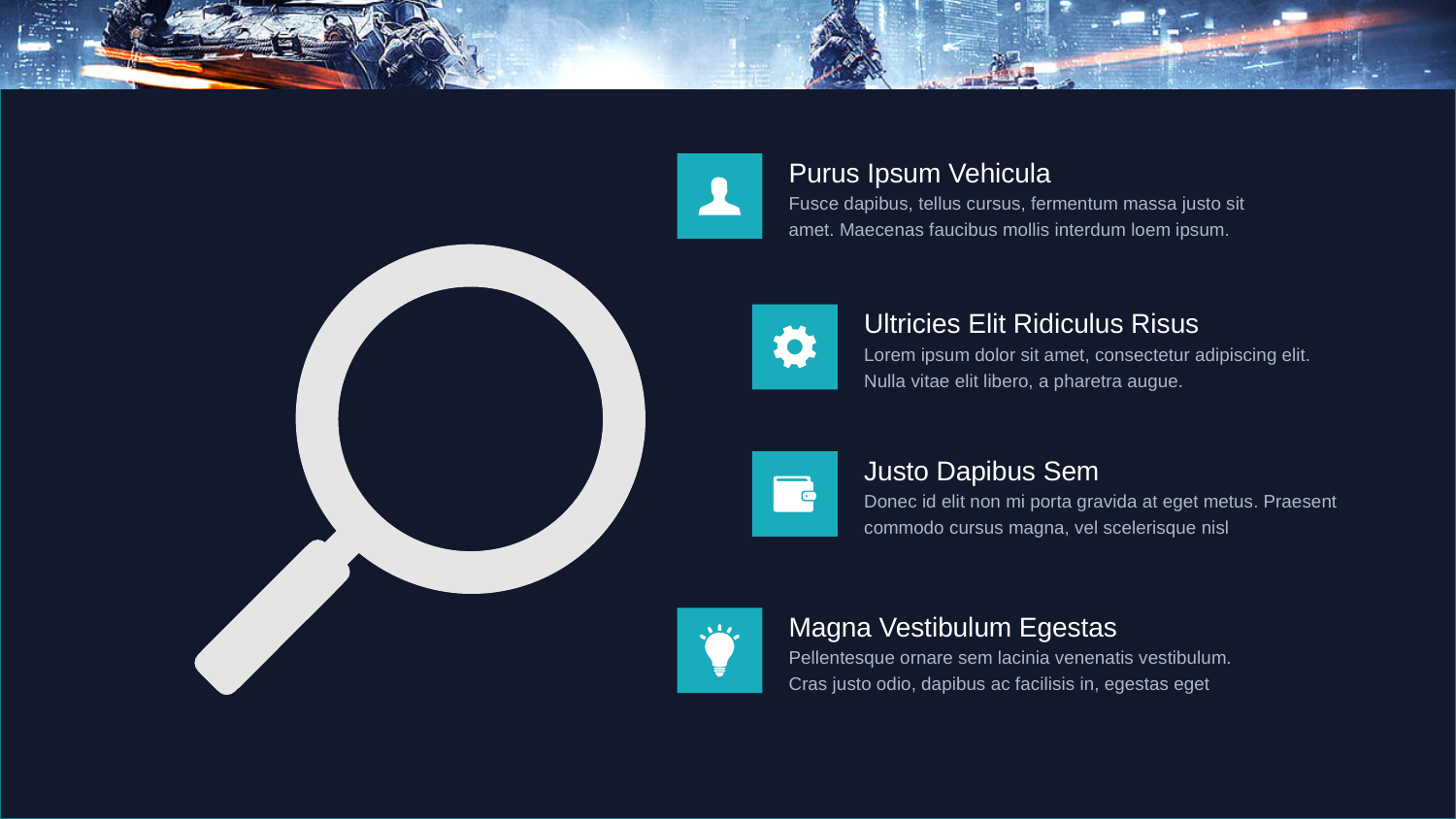

Purus Ipsum Vehicula
Fusce dapibus, tellus cursus, fermentum massa justo sit amet. Maecenas faucibus mollis interdum loem ipsum.

Ultricies Elit Ridiculus Risus
Lorem ipsum dolor sit amet, consectetur adipiscing elit. Nulla vitae elit libero, a pharetra augue.

Justo Dapibus Sem
Donec id elit non mi porta gravida at eget metus. Praesent commodo cursus magna, vel scelerisque nisl

Magna Vestibulum Egestas
Pellentesque ornare sem lacinia venenatis vestibulum. Cras justo odio, dapibus ac facilisis in, egestas eget